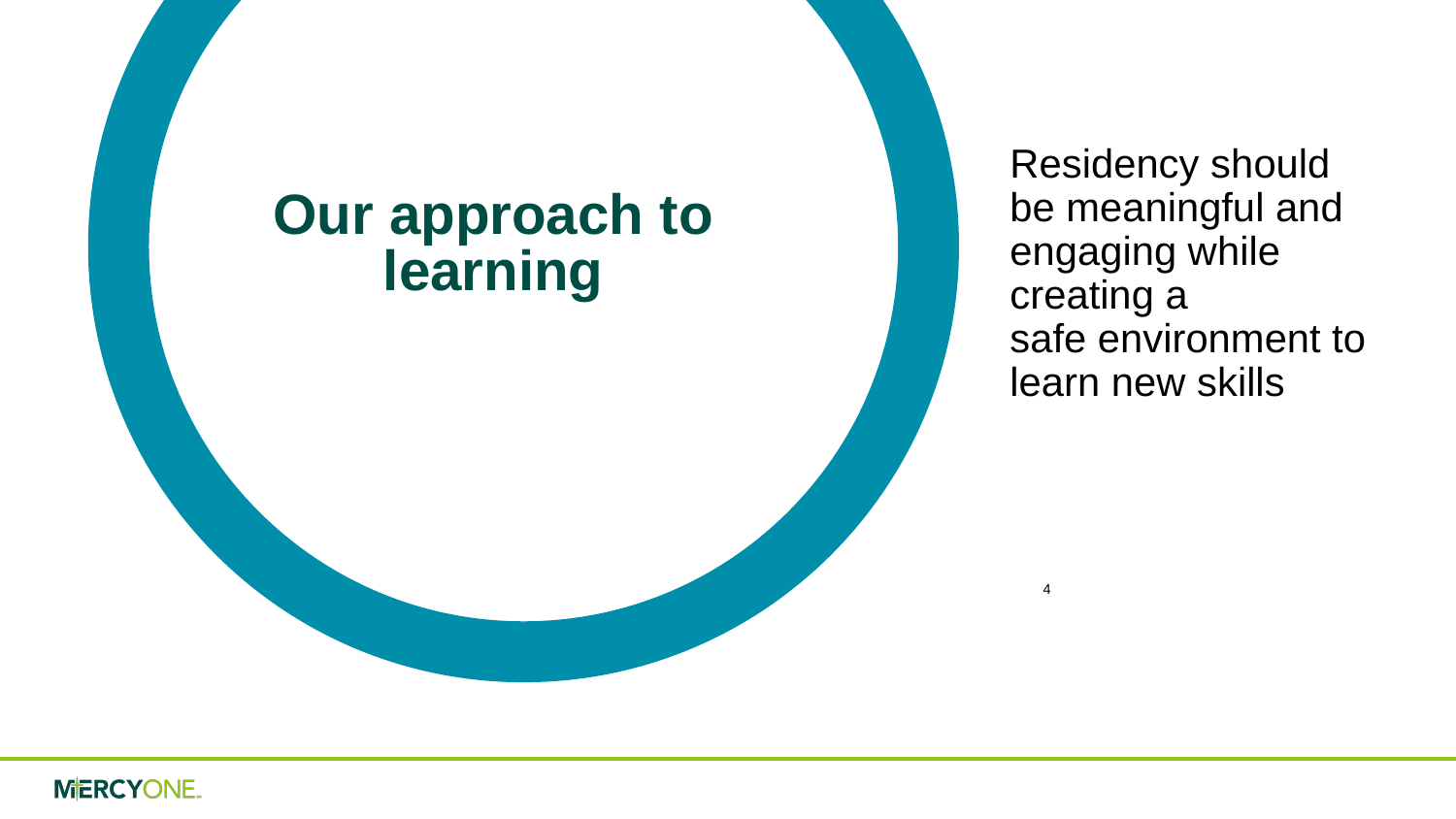

# Our approach to learning
Residency should be meaningful and engaging while creating a safe environment to learn new skills
4